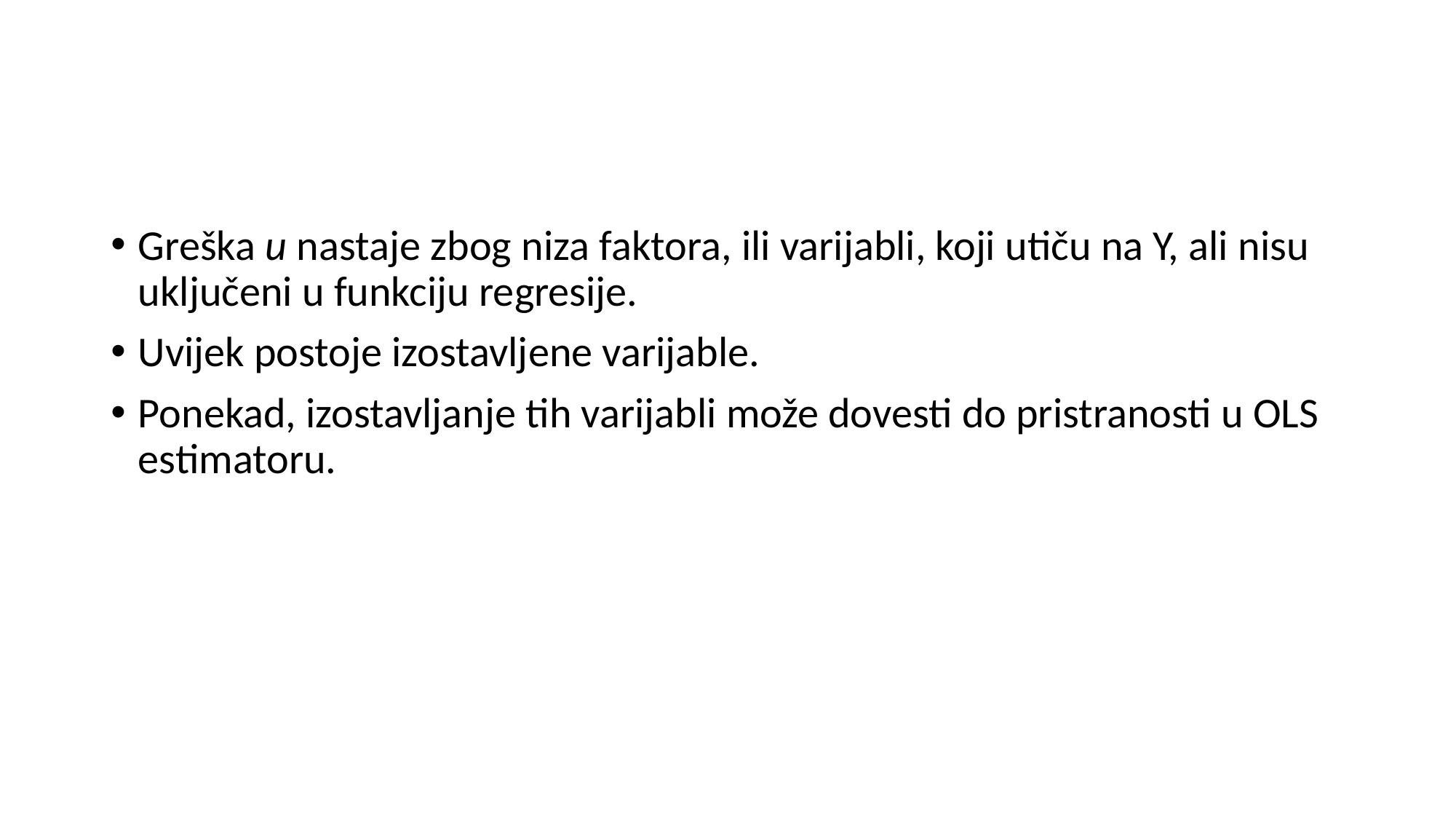

Greška u nastaje zbog niza faktora, ili varijabli, koji utiču na Y, ali nisu uključeni u funkciju regresije.
Uvijek postoje izostavljene varijable.
Ponekad, izostavljanje tih varijabli može dovesti do pristranosti u OLS estimatoru.